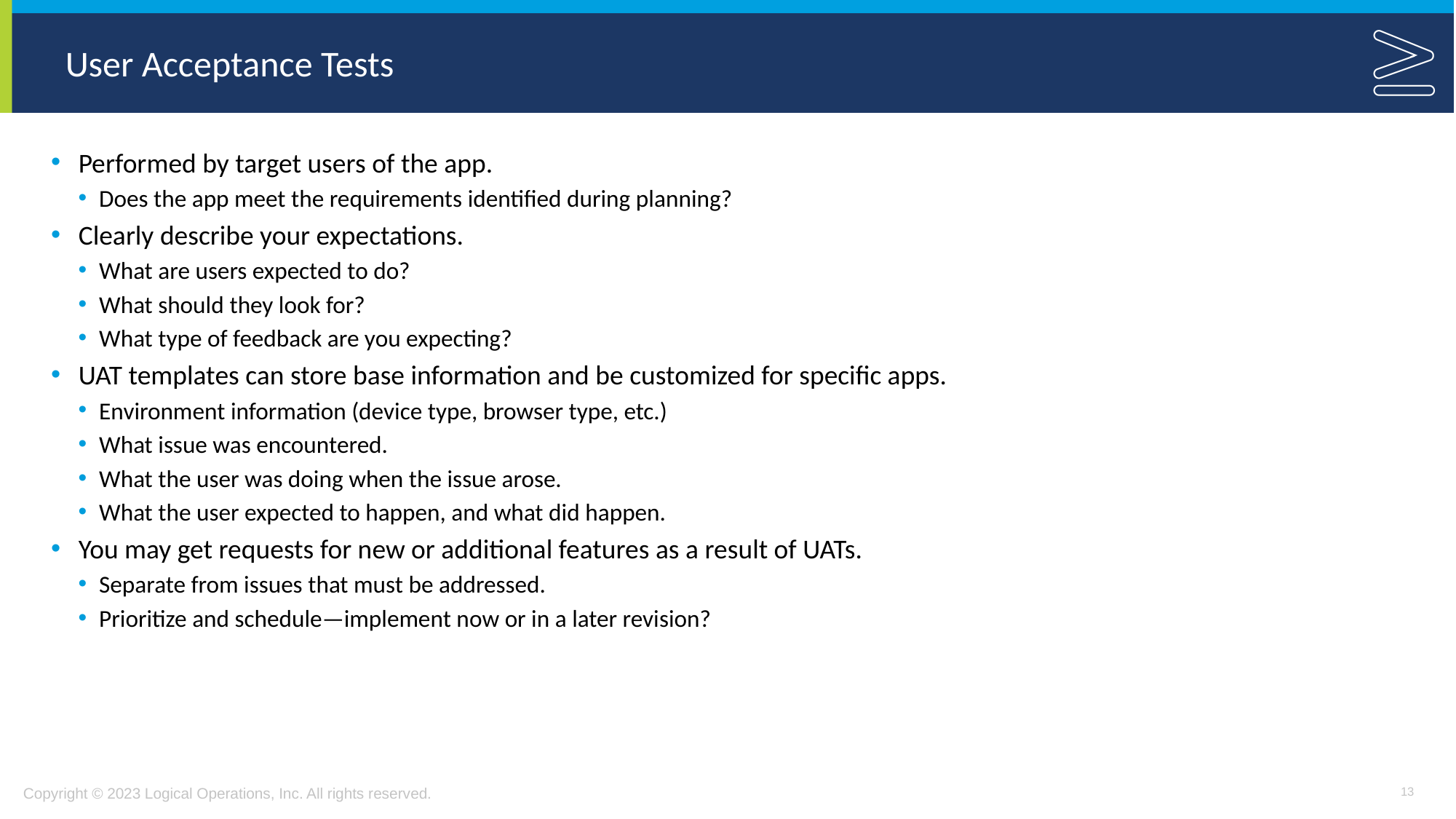

# User Acceptance Tests
Performed by target users of the app.
Does the app meet the requirements identified during planning?
Clearly describe your expectations.
What are users expected to do?
What should they look for?
What type of feedback are you expecting?
UAT templates can store base information and be customized for specific apps.
Environment information (device type, browser type, etc.)
What issue was encountered.
What the user was doing when the issue arose.
What the user expected to happen, and what did happen.
You may get requests for new or additional features as a result of UATs.
Separate from issues that must be addressed.
Prioritize and schedule—implement now or in a later revision?
13